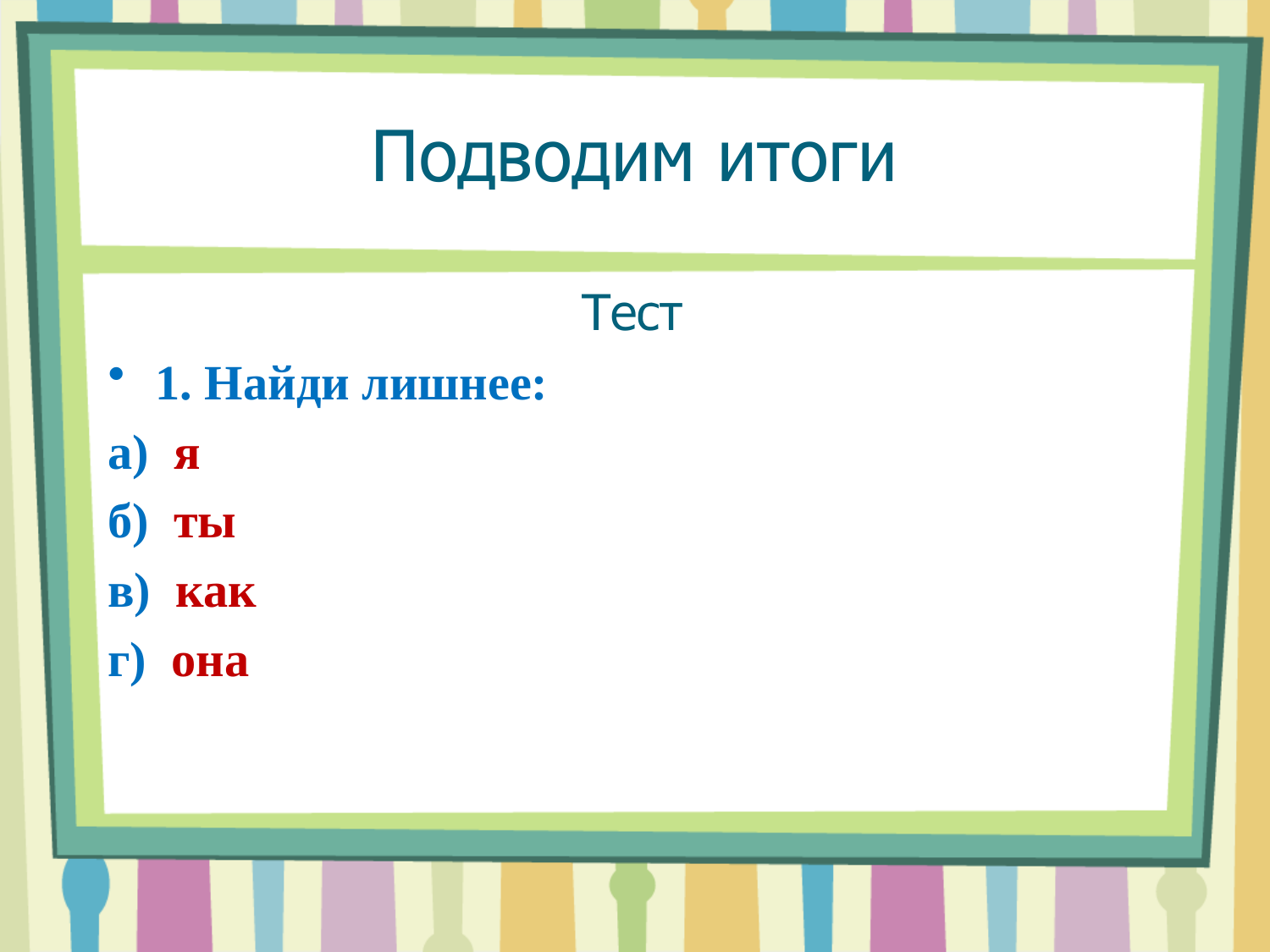

# Подводим итоги
Тест
1. Найди лишнее:
а)  я
б)  ты
в)  как
г)  она